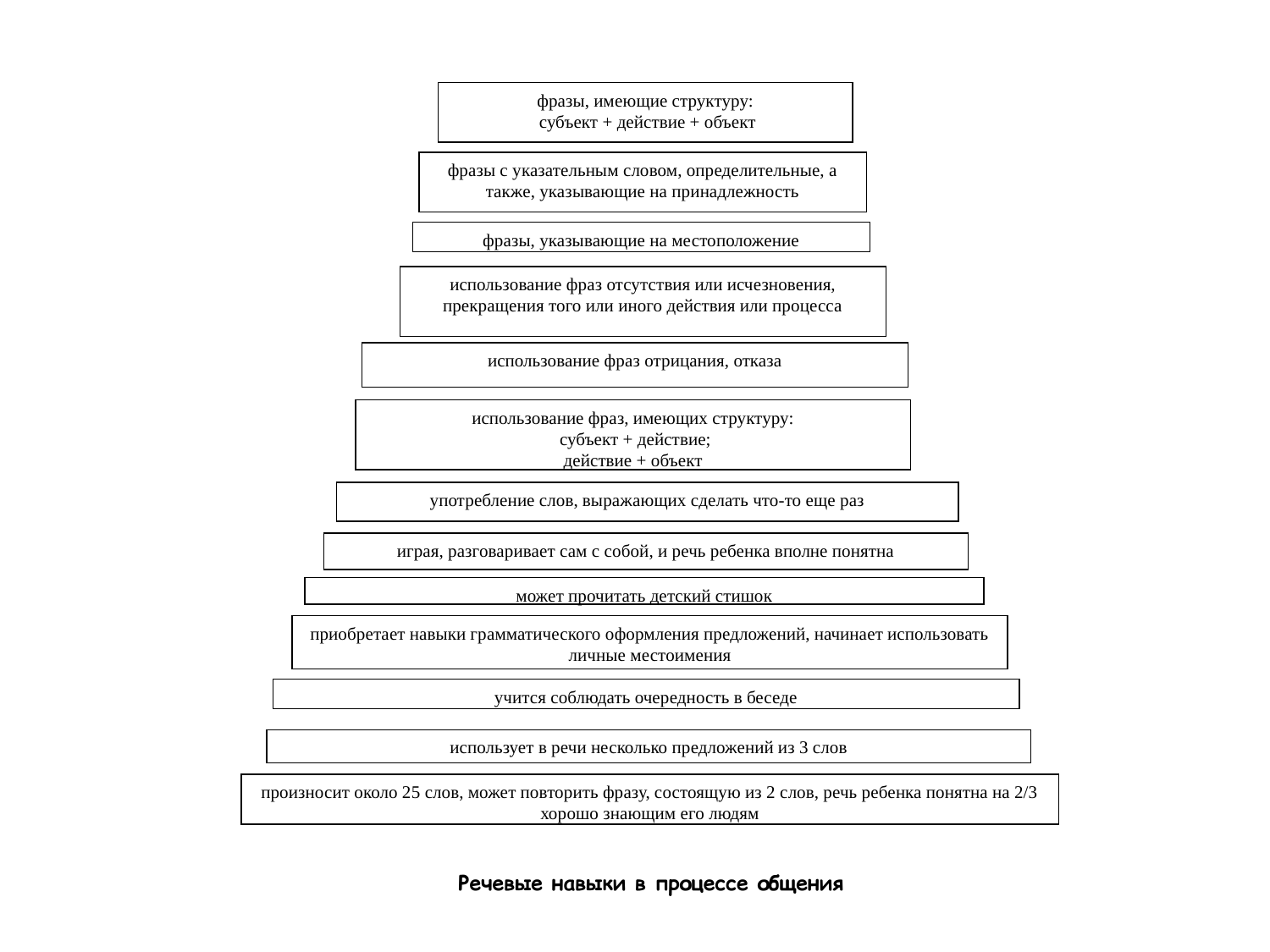

фразы, имеющие структуру:
 субъект + действие + объект
фразы с указательным словом, определительные, а также, указывающие на принадлежность
фразы, указывающие на местоположение
использование фраз отсутствия или исчезновения, прекращения того или иного действия или процесса
использование фраз отрицания, отказа

использование фраз, имеющих структуру:
 субъект + действие;
действие + объект
употребление слов, выражающих сделать что-то еще раз
играя, разговаривает сам с собой, и речь ребенка вполне понятна
может прочитать детский стишок
приобретает навыки грамматического оформления предложений, начинает использовать личные местоимения
учится соблюдать очередность в беседе
использует в речи несколько предложений из 3 слов
произносит около 25 слов, может повторить фразу, состоящую из 2 слов, речь ребенка понятна на 2/3 хорошо знающим его людям
# Речевые навыки в процессе общения